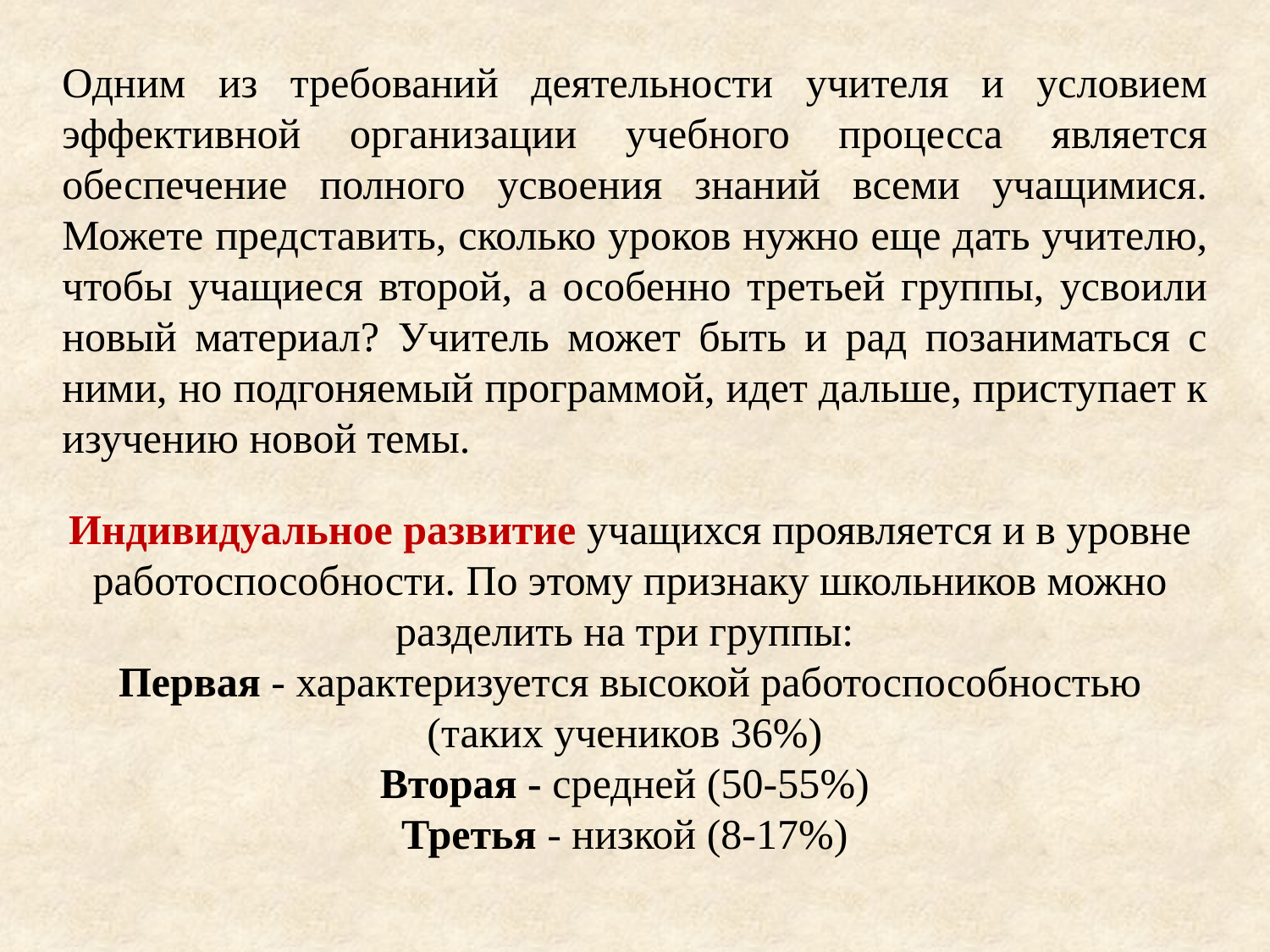

Одним из требований деятельности учителя и условием эффективной организации учебного процесса является обеспечение полного усвоения знаний всеми учащимися. Можете представить, сколько уроков нужно еще дать учителю, чтобы учащиеся второй, а особенно третьей группы, усвоили новый материал? Учитель может быть и рад позаниматься с ними, но подгоняемый программой, идет дальше, приступает к изучению новой темы.
Индивидуальное развитие учащихся проявляется и в уровне работоспособности. По этому признаку школьников можно разделить на три группы:
Первая - характеризуется высокой работоспособностью (таких учеников 36%)
Вторая - средней (50-55%)
Третья - низкой (8-17%)